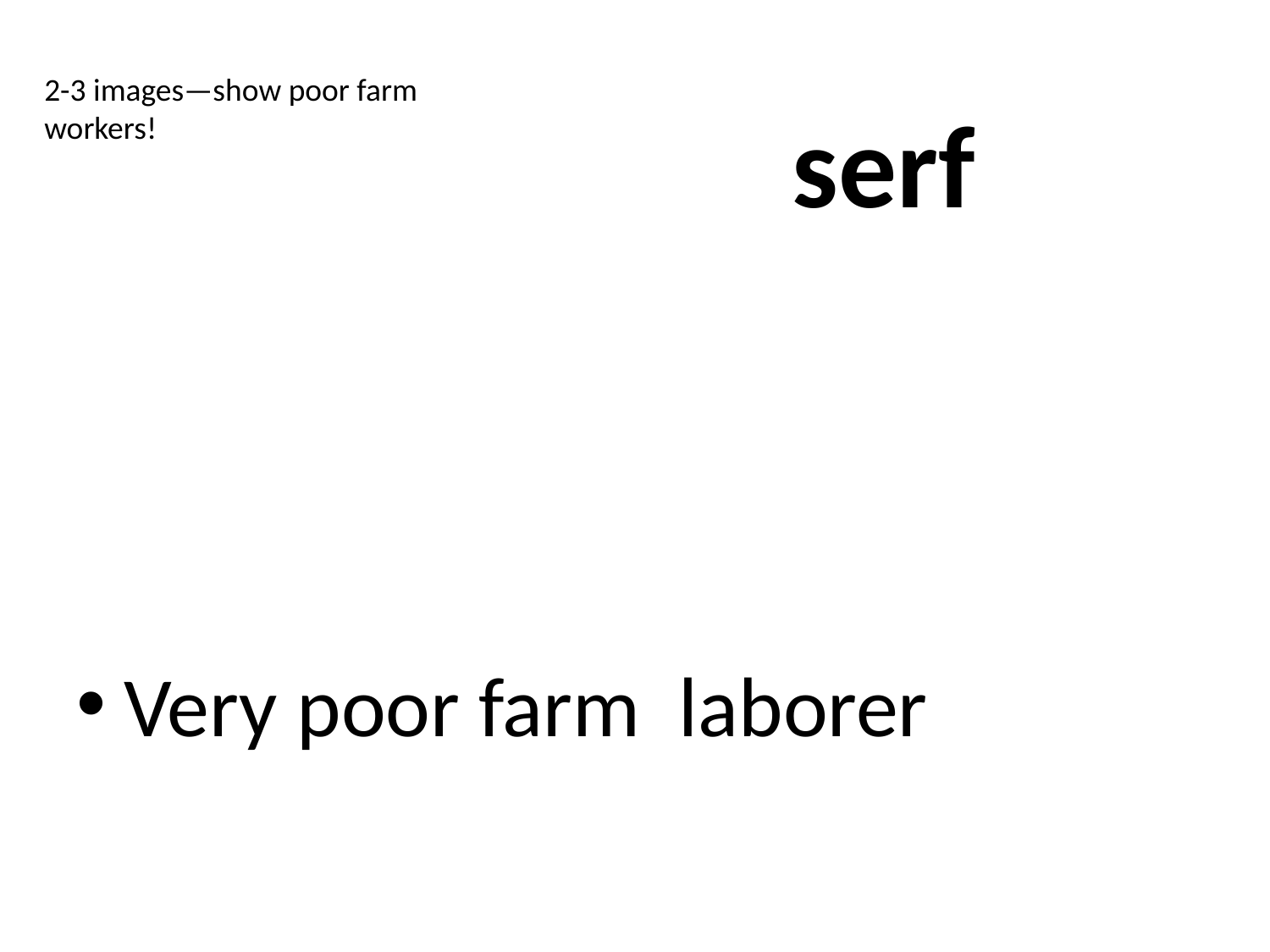

2-3 images—show poor farm workers!
# serf
Very poor farm  laborer